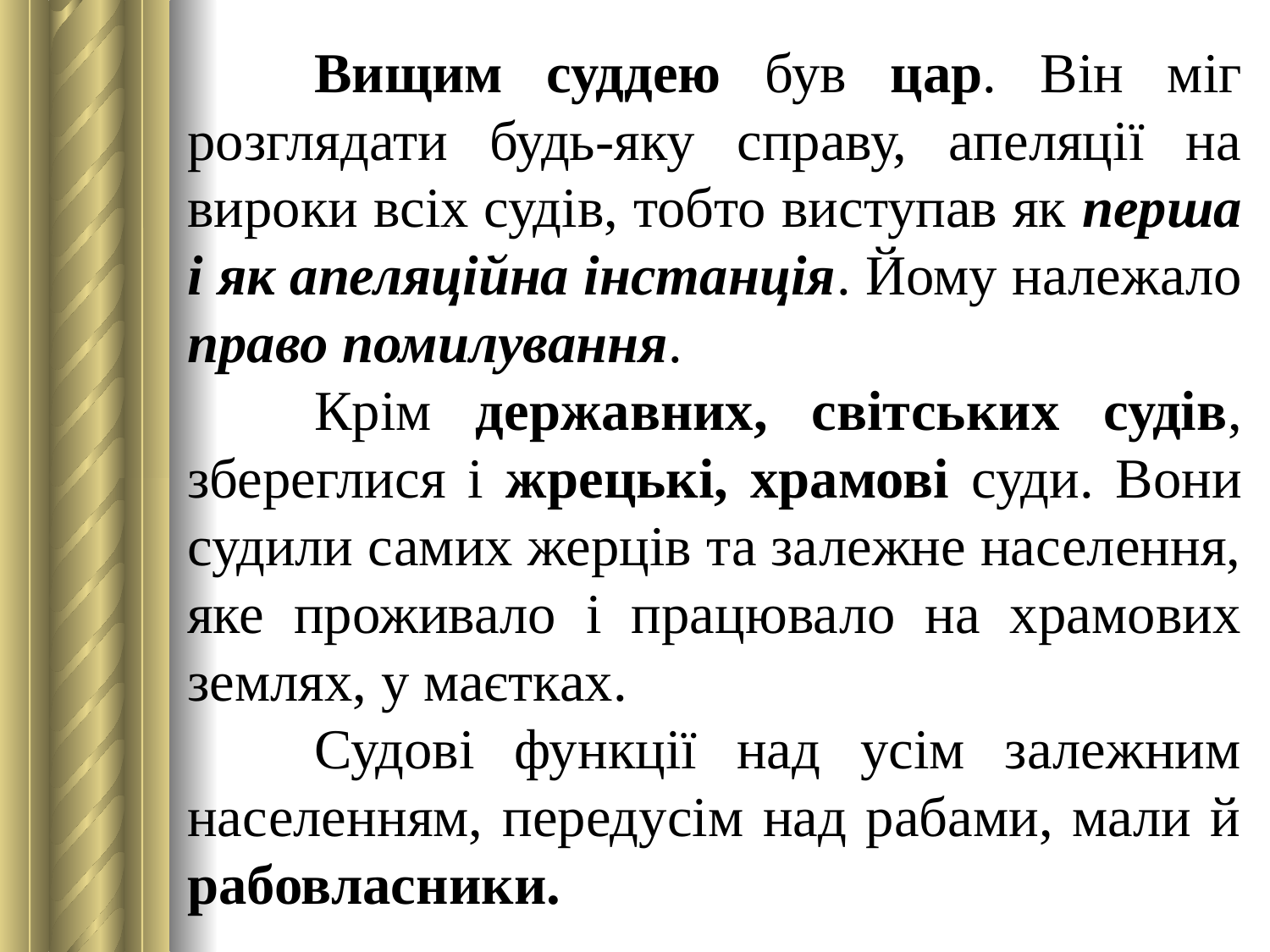

Вищим суддею був цар. Він міг розглядати будь-яку справу, апеляції на вироки всіх судів, тобто виступав як перша і як апеляційна інстанція. Йому належало право помилування.
	Крім державних, світських судів, збереглися і жрецькі, храмові суди. Вони судили самих жерців та залежне населення, яке проживало і працювало на храмових землях, у маєтках.
	Судові функції над усім залежним населенням, передусім над рабами, мали й рабовласники.